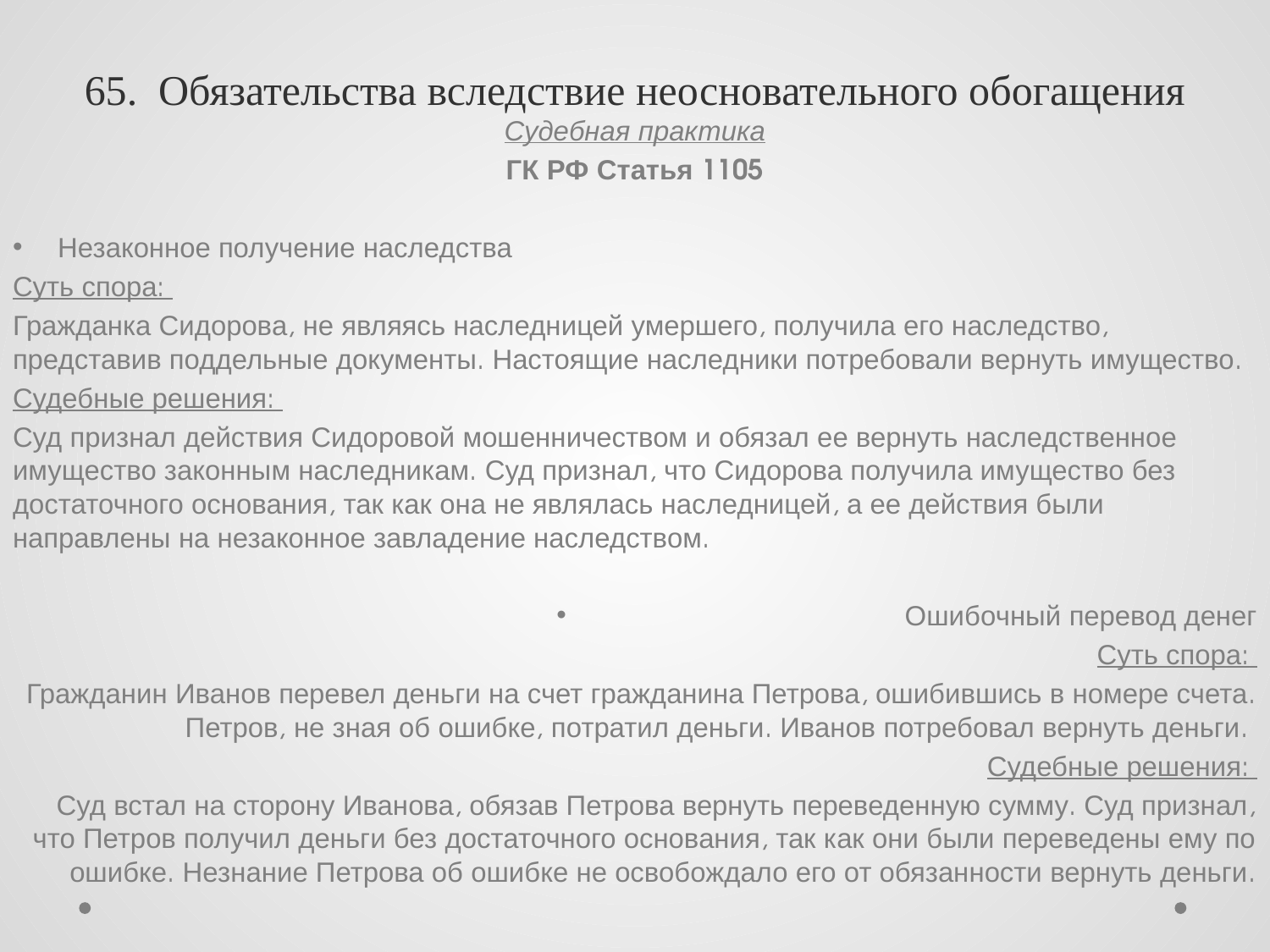

# 65.  Обязательства вследствие неосновательного обогащения
Судебная практика
ГК РФ Статья 1105

Незаконное получение наследства
Суть спора:
Гражданка Сидорова, не являясь наследницей умершего, получила его наследство, представив поддельные документы. Настоящие наследники потребовали вернуть имущество.
Судебные решения:
Суд признал действия Сидоровой мошенничеством и обязал ее вернуть наследственное имущество законным наследникам. Суд признал, что Сидорова получила имущество без достаточного основания, так как она не являлась наследницей, а ее действия были направлены на незаконное завладение наследством.

Ошибочный перевод денег
 Суть спора:
Гражданин Иванов перевел деньги на счет гражданина Петрова, ошибившись в номере счета. Петров, не зная об ошибке, потратил деньги. Иванов потребовал вернуть деньги.
Судебные решения:
Суд встал на сторону Иванова, обязав Петрова вернуть переведенную сумму. Суд признал, что Петров получил деньги без достаточного основания, так как они были переведены ему по ошибке. Незнание Петрова об ошибке не освобождало его от обязанности вернуть деньги.